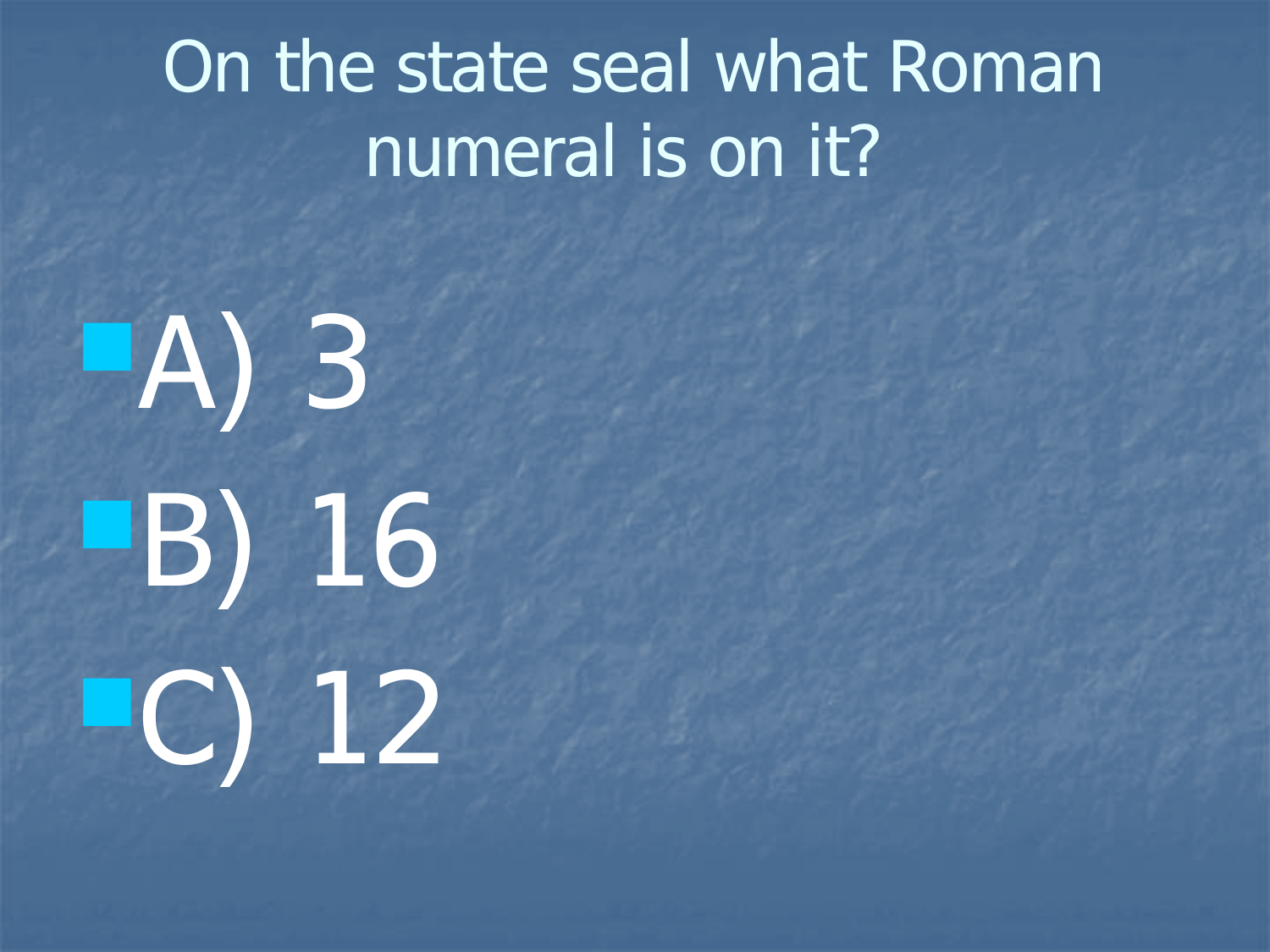

# On the state seal what Roman numeral is on it?
A) 3
B) 16
C) 12